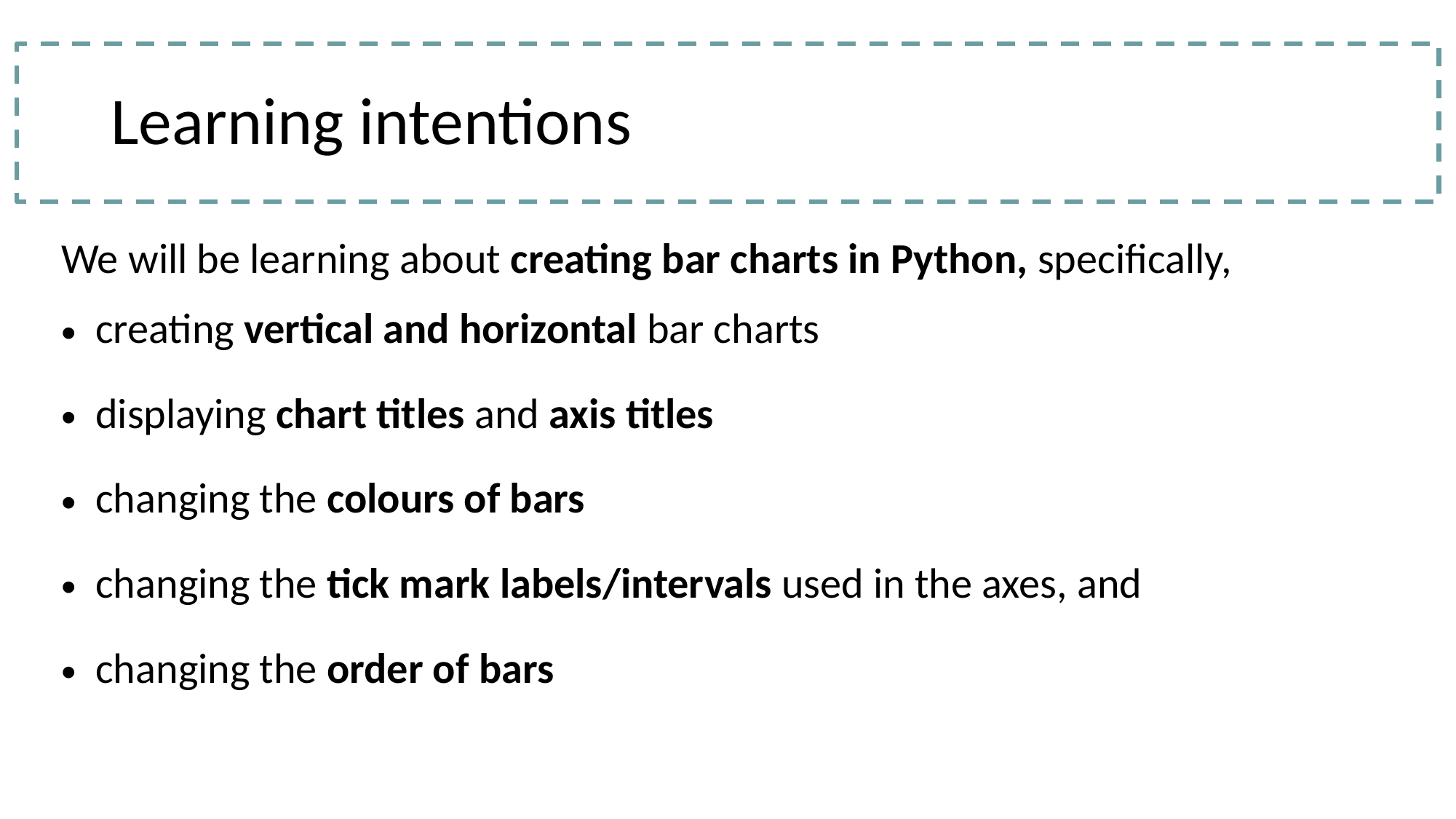

# Learning intentions
| We will be learning about creating bar charts in Python, specifically, creating vertical and horizontal bar charts displaying chart titles and axis titles changing the colours of bars changing the tick mark labels/intervals used in the axes, and changing the order of bars |
| --- |